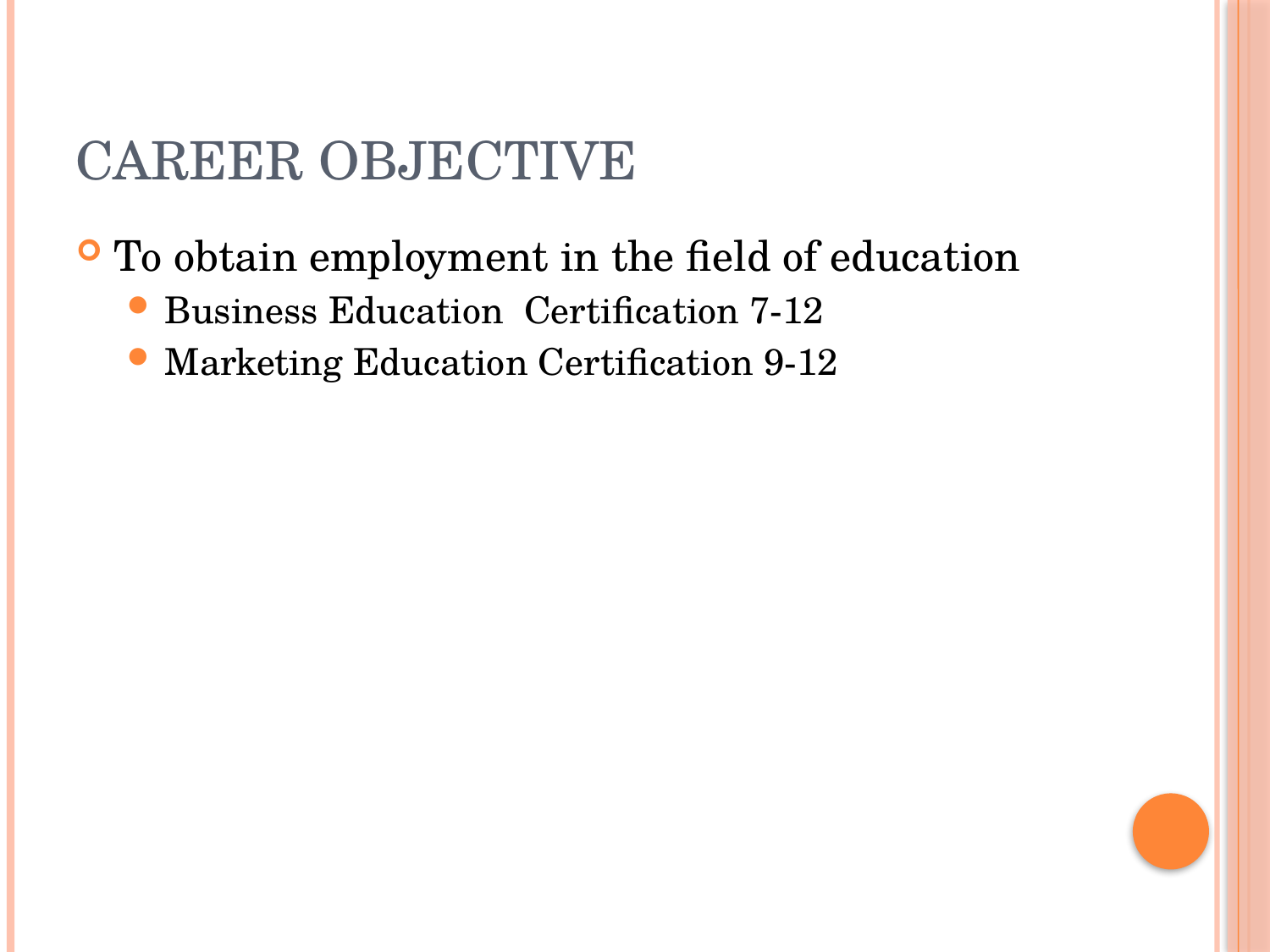

# Career Objective
To obtain employment in the field of education
Business Education  Certification 7-12
Marketing Education Certification 9-12